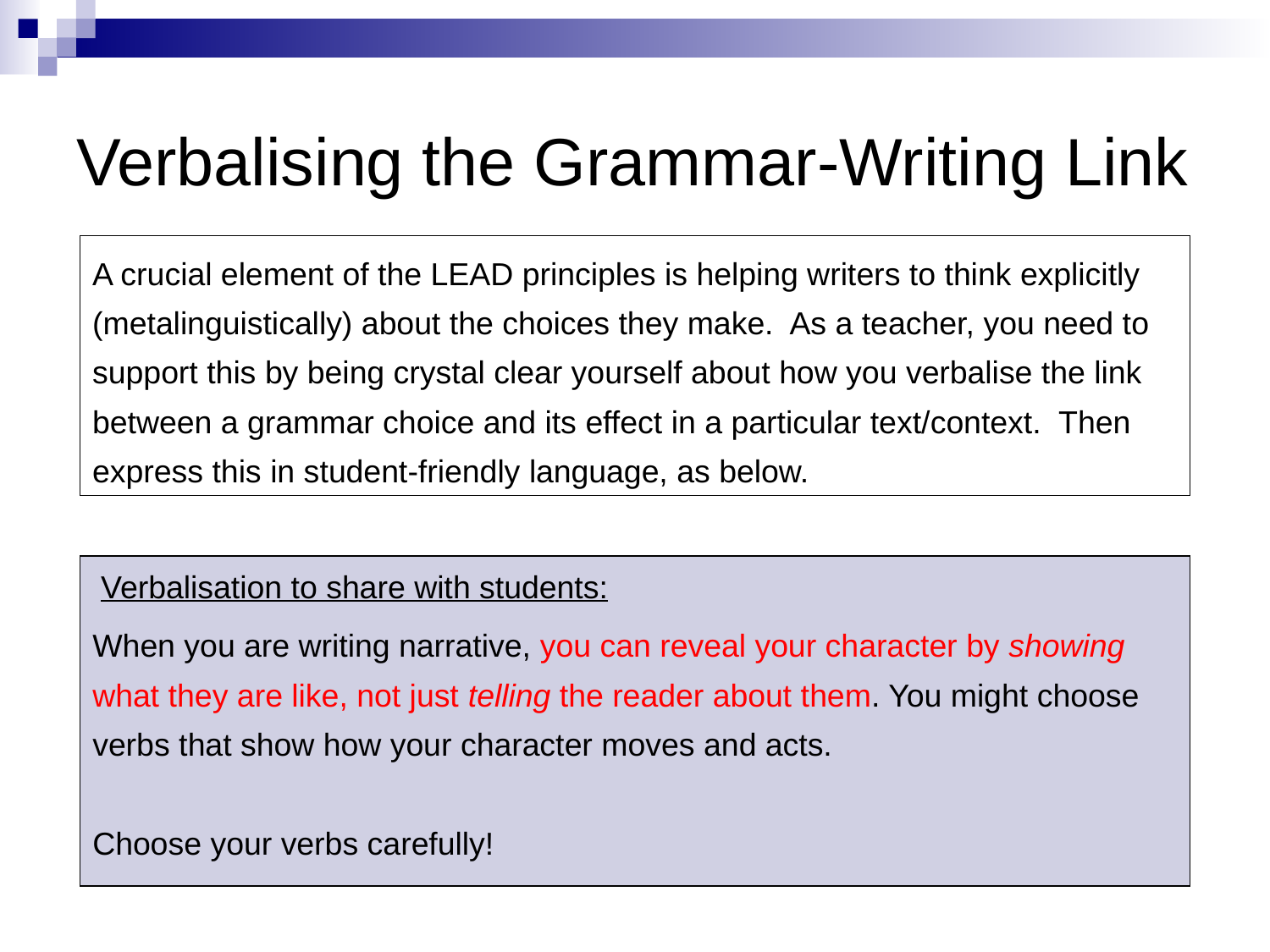

# Verbalising the Grammar-Writing Link
A crucial element of the LEAD principles is helping writers to think explicitly (metalinguistically) about the choices they make.  As a teacher, you need to support this by being crystal clear yourself about how you verbalise the link between a grammar choice and its effect in a particular text/context.  Then express this in student-friendly language, as below.
Verbalisation to share with students:
When you are writing narrative, you can reveal your character by showing what they are like, not just telling the reader about them. You might choose verbs that show how your character moves and acts.

Choose your verbs carefully!